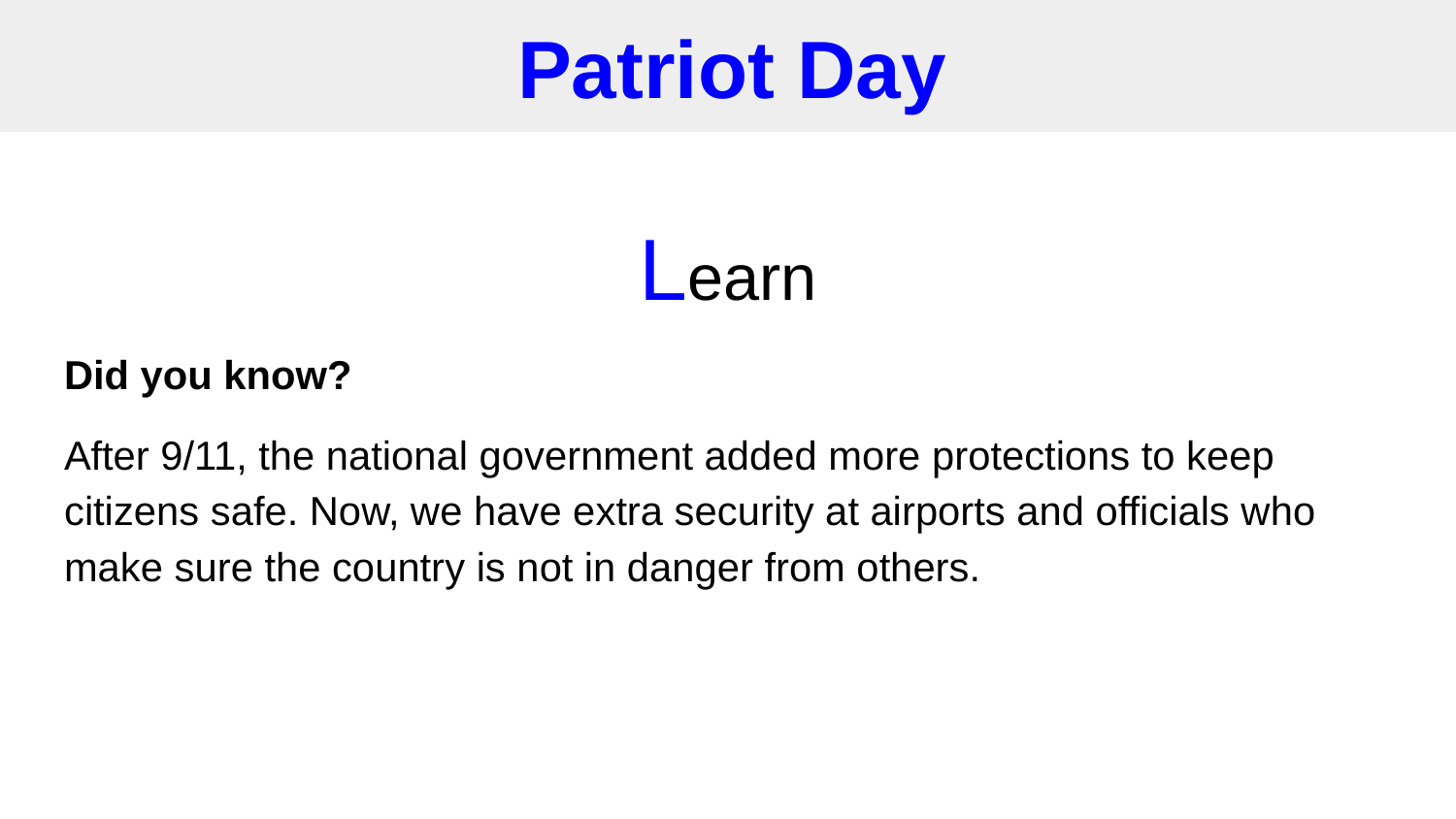

# Patriot Day
Learn
Did you know?
After 9/11, the national government added more protections to keep citizens safe. Now, we have extra security at airports and officials who make sure the country is not in danger from others.